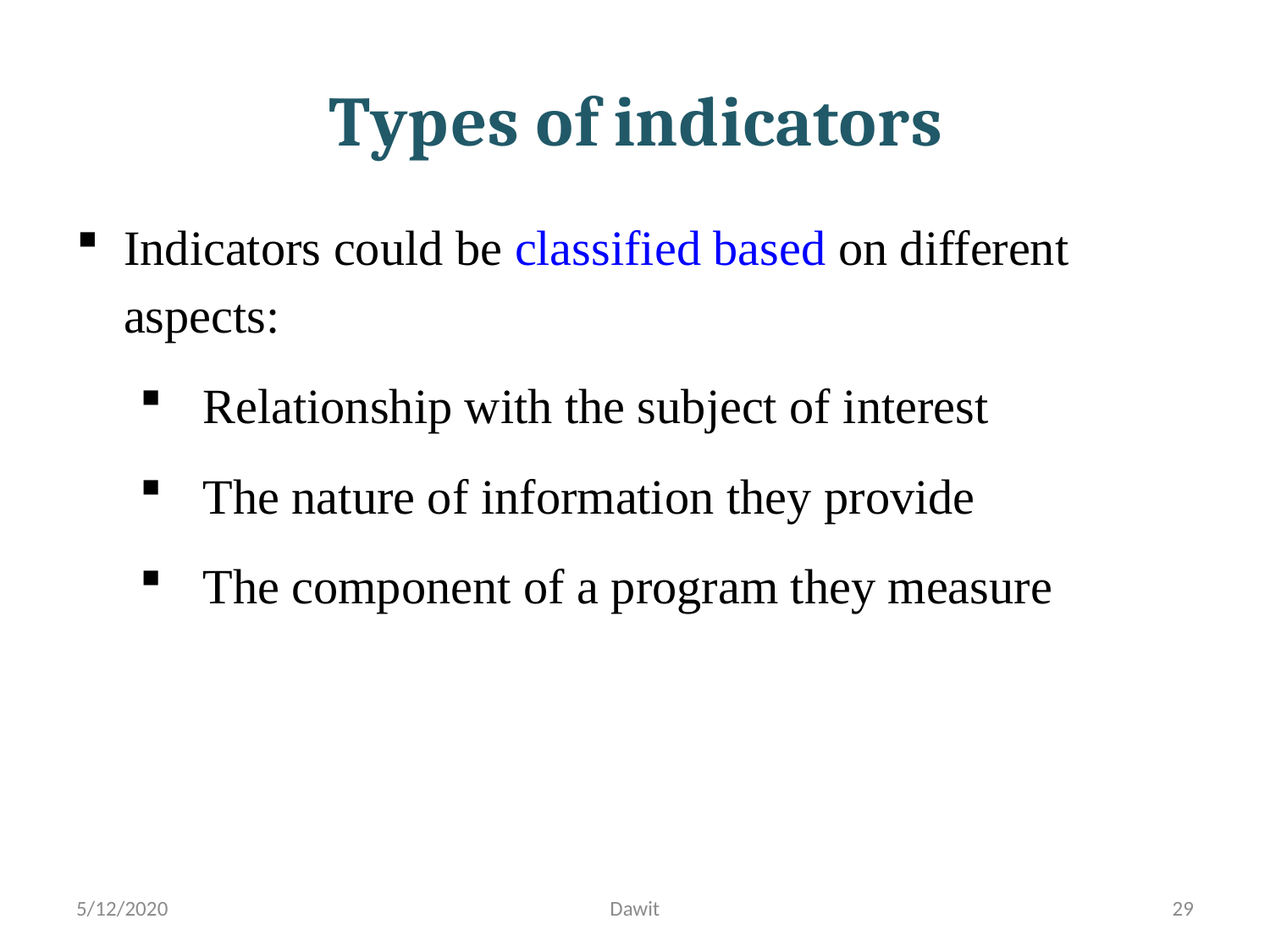

Types of indicators
Indicators could be classified based on different aspects:
Relationship with the subject of interest
The nature of information they provide
The component of a program they measure
5/12/2020
Dawit
29